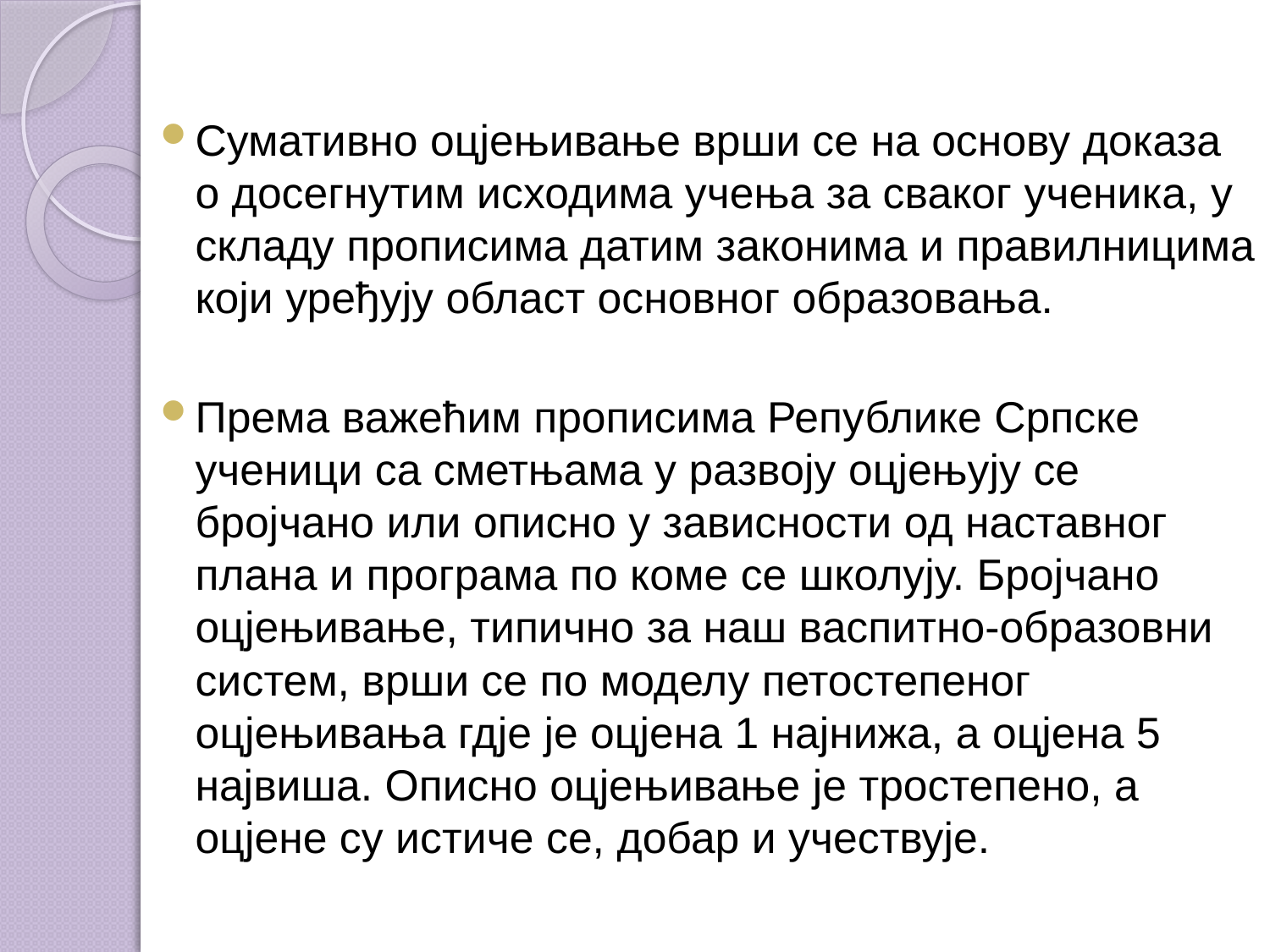

Сумативно оцјењивање врши се на основу доказа о досегнутим исходима учења за сваког ученика, у складу прописима датим законима и правилницима који уређују област основног образовања.

Према важећим прописима Републике Српске ученици са сметњама у развоју оцјењују се бројчано или описно у зависности од наставног плана и програма по коме се школују. Бројчано оцјењивање, типично за наш васпитно-образовни систем, врши се по моделу петостепеног оцјењивања гдје је оцјена 1 најнижа, а оцјена 5 највиша. Описно оцјењивање је тростепено, а оцјене су истиче се, добар и учествује.